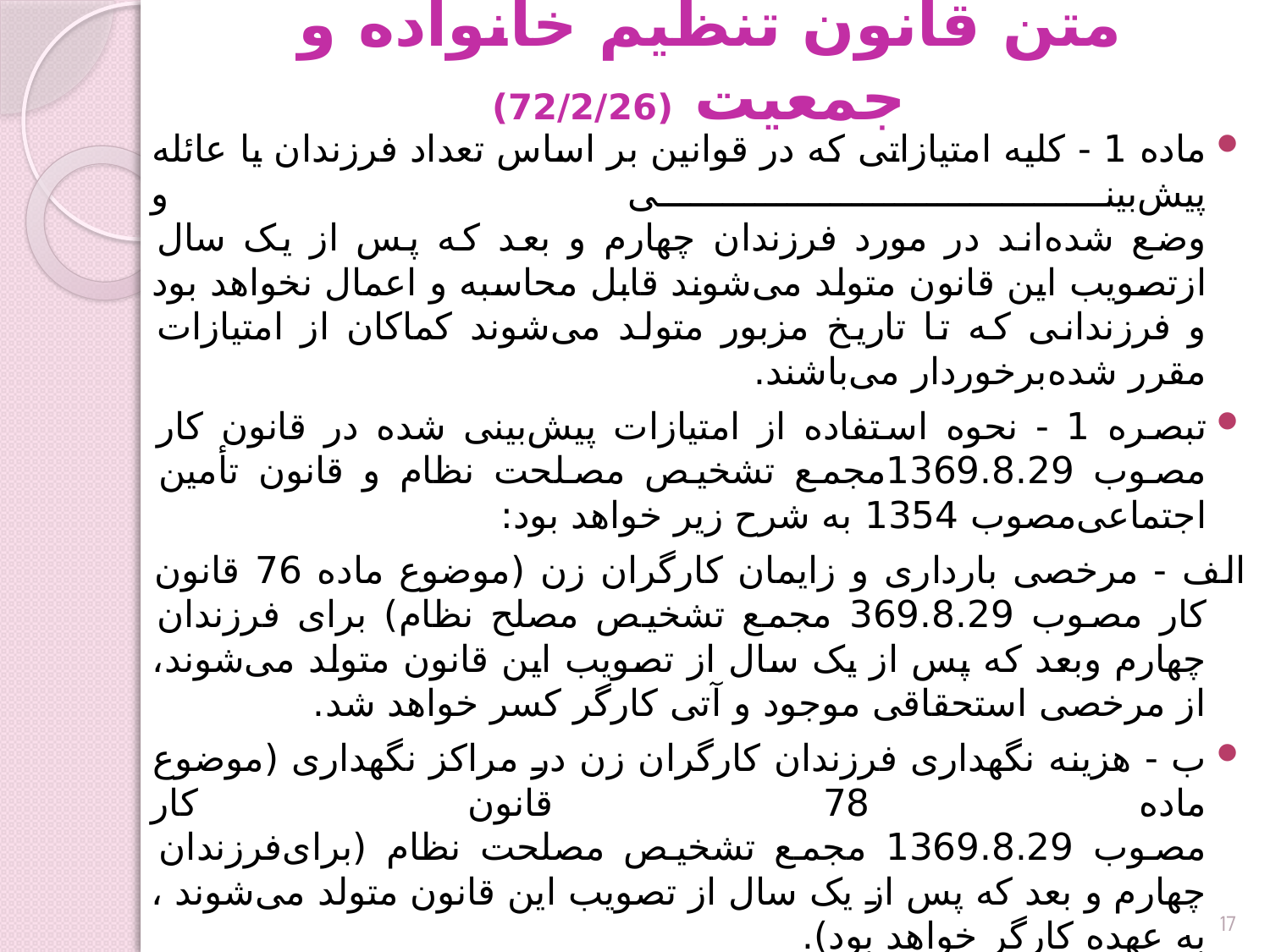

# متن ‌قانون تنظیم خانواده و جمعیت (72/2/26)
‌ماده 1 - کلیه امتیازاتی که در قوانین بر اساس تعداد فرزندان یا عائله پیش‌بینی و
وضع شده‌اند در مورد فرزندان چهارم و بعد که پس از یک سال از‌تصویب این قانون متولد می‌شوند قابل محاسبه و اعمال نخواهد بود و فرزندانی که تا تاریخ مزبور متولد می‌شوند کماکان از امتیازات مقرر شده‌برخوردار می‌باشند.
‌تبصره 1 - نحوه استفاده از امتیازات پیش‌بینی شده در قانون کار مصوب 1369.8.29مجمع تشخیص مصلحت نظام و قانون تأمین اجتماعی‌مصوب 1354 به شرح زیر خواهد بود:
	‌الف - مرخصی بارداری و زایمان کارگران زن (‌موضوع ماده 76 قانون کار مصوب 369.8.29 مجمع تشخیص مصلح نظام) برای فرزندان چهارم و‌بعد که پس از یک سال از تصویب این قانون متولد می‌شوند، از مرخصی استحقاقی موجود و آتی کارگر کسر خواهد شد.
ب - هزینه نگهداری فرزندان کارگران زن در مراکز نگهداری (‌موضوع ماده 78 قانون کار
مصوب 1369.8.29 مجمع تشخیص مصلحت نظام (‌برای‌فرزندان چهارم و بعد که پس از یک سال از تصویب این قانون متولد می‌شوند ، به عهده کارگر خواهد بود).
ج - حق بیمه فرزندان (‌موضوع ماده 58 قانون تأمین اجتماعی مصوب 1354) برای فرزندان
چهارم و بعد که پس از یک سال از تصویب این قانون‌متولد می‌شوند، به صورت جداگانه
تعیین و مطابق تعرفه تأمین اجتماعی از بیمه شده دریافت می‌گردد.
‌تبصره 2 - این قانون در مورد سازمانها و مؤسساتی شمول حکم بر آنها مستلزم ذکر نام
است نیز جاری می‌باشد.

17